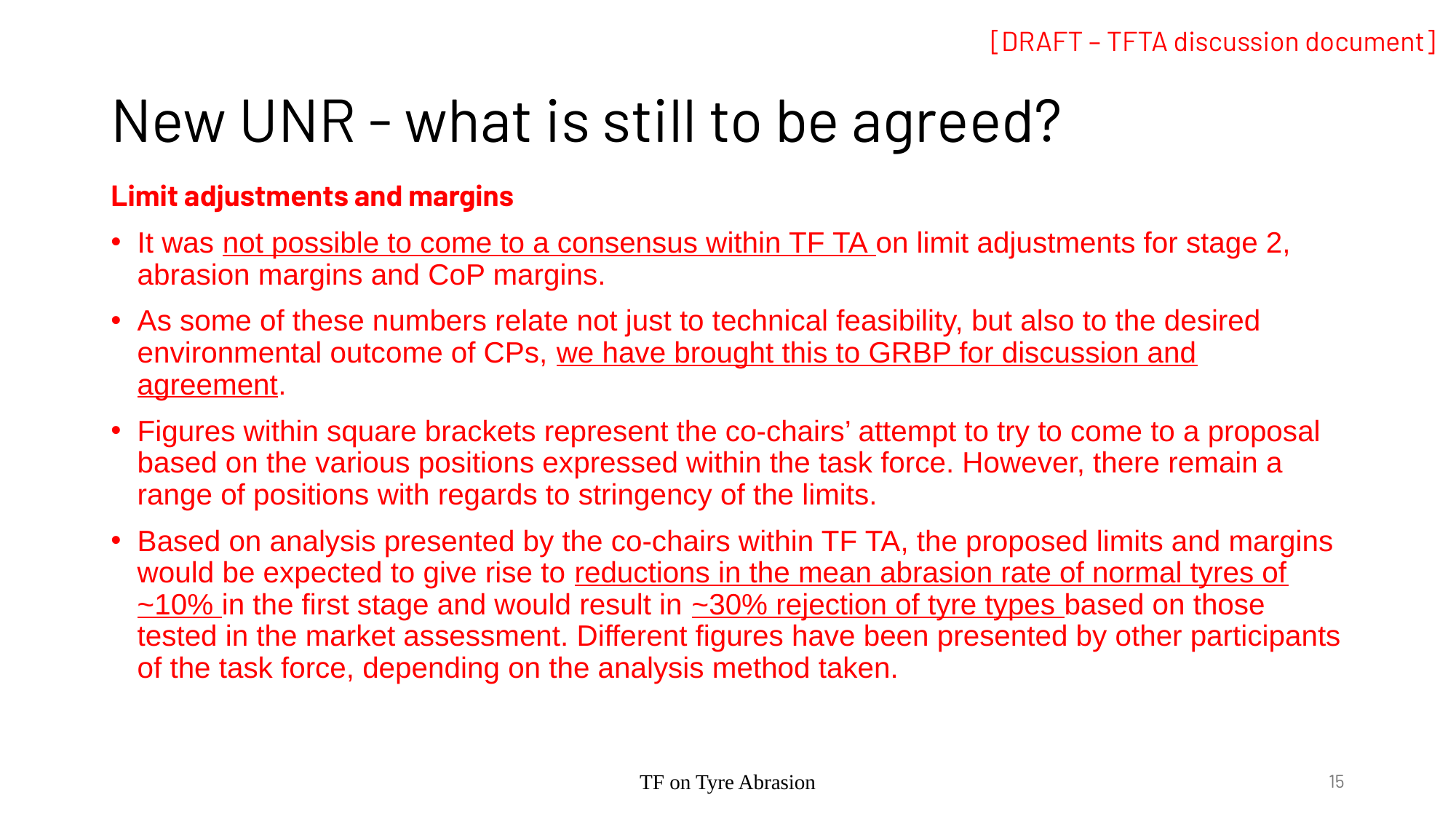

[DRAFT – TFTA discussion document]
# New UNR - what is still to be agreed?
Limit adjustments and margins
It was not possible to come to a consensus within TF TA on limit adjustments for stage 2, abrasion margins and CoP margins.
As some of these numbers relate not just to technical feasibility, but also to the desired environmental outcome of CPs, we have brought this to GRBP for discussion and agreement.
Figures within square brackets represent the co-chairs’ attempt to try to come to a proposal based on the various positions expressed within the task force. However, there remain a range of positions with regards to stringency of the limits.
Based on analysis presented by the co-chairs within TF TA, the proposed limits and margins would be expected to give rise to reductions in the mean abrasion rate of normal tyres of ~10% in the first stage and would result in ~30% rejection of tyre types based on those tested in the market assessment. Different figures have been presented by other participants of the task force, depending on the analysis method taken.

TF on Tyre Abrasion
15